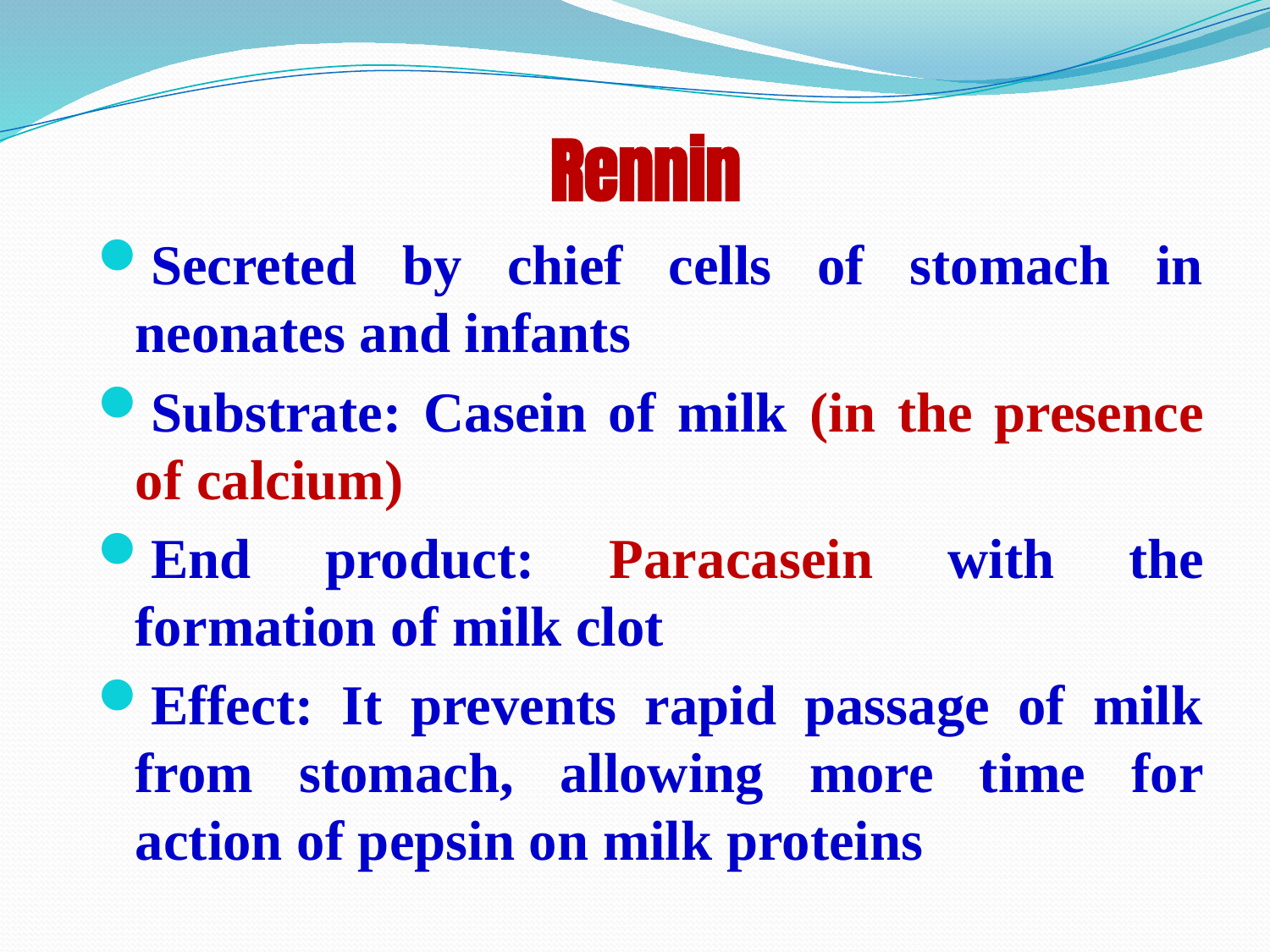

# Rennin
Secreted by chief cells of stomach in neonates and infants
Substrate: Casein of milk (in the presence of calcium)
End product: Paracasein with the formation of milk clot
Effect: It prevents rapid passage of milk from stomach, allowing more time for action of pepsin on milk proteins